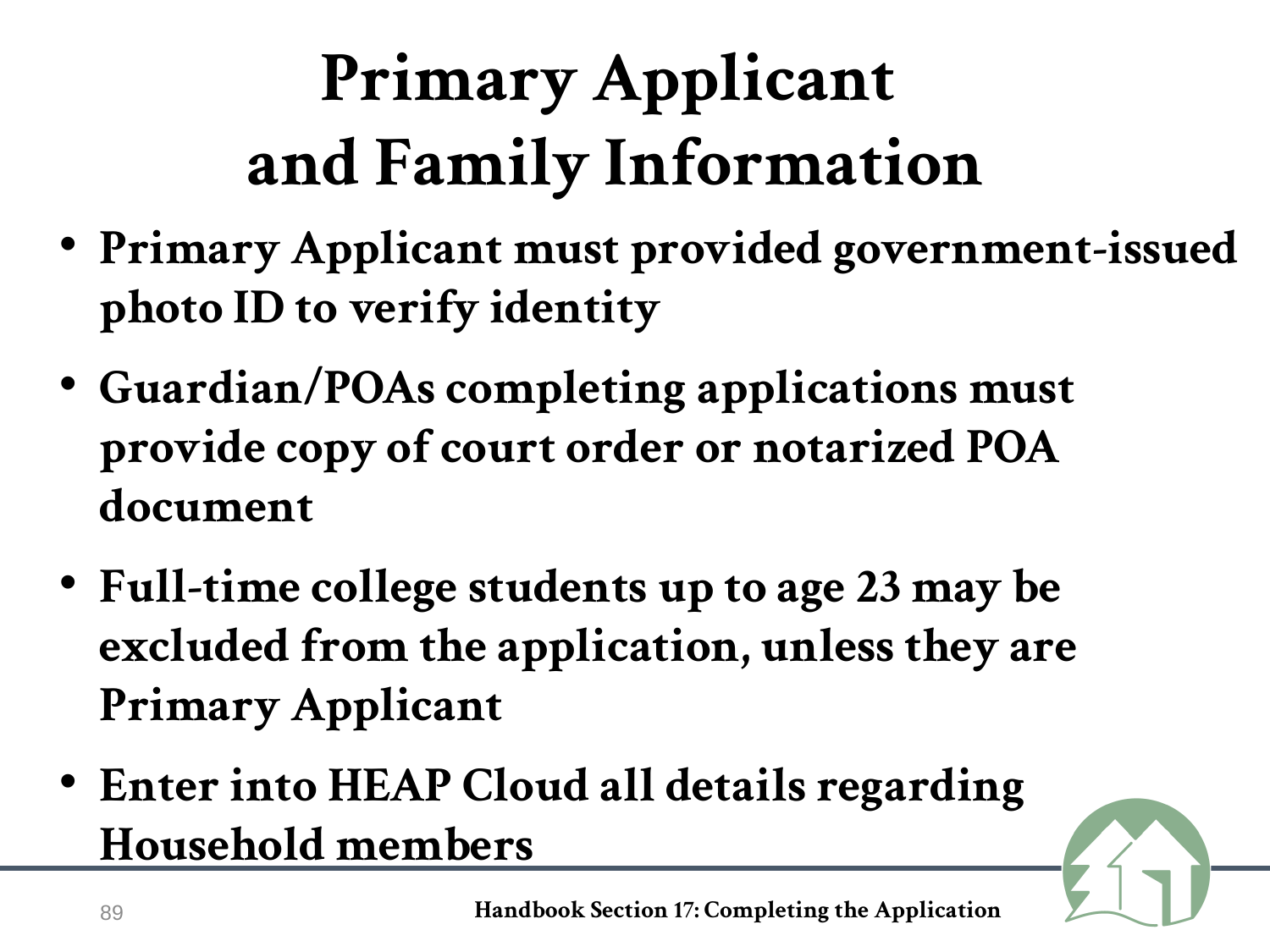

Primary Applicant
and Family Information
Primary Applicant must provided government-issued photo ID to verify identity
Guardian/POAs completing applications must provide copy of court order or notarized POA document
Full-time college students up to age 23 may be excluded from the application, unless they are Primary Applicant
Enter into HEAP Cloud all details regarding Household members

89
Handbook Section 17: Completing the Application